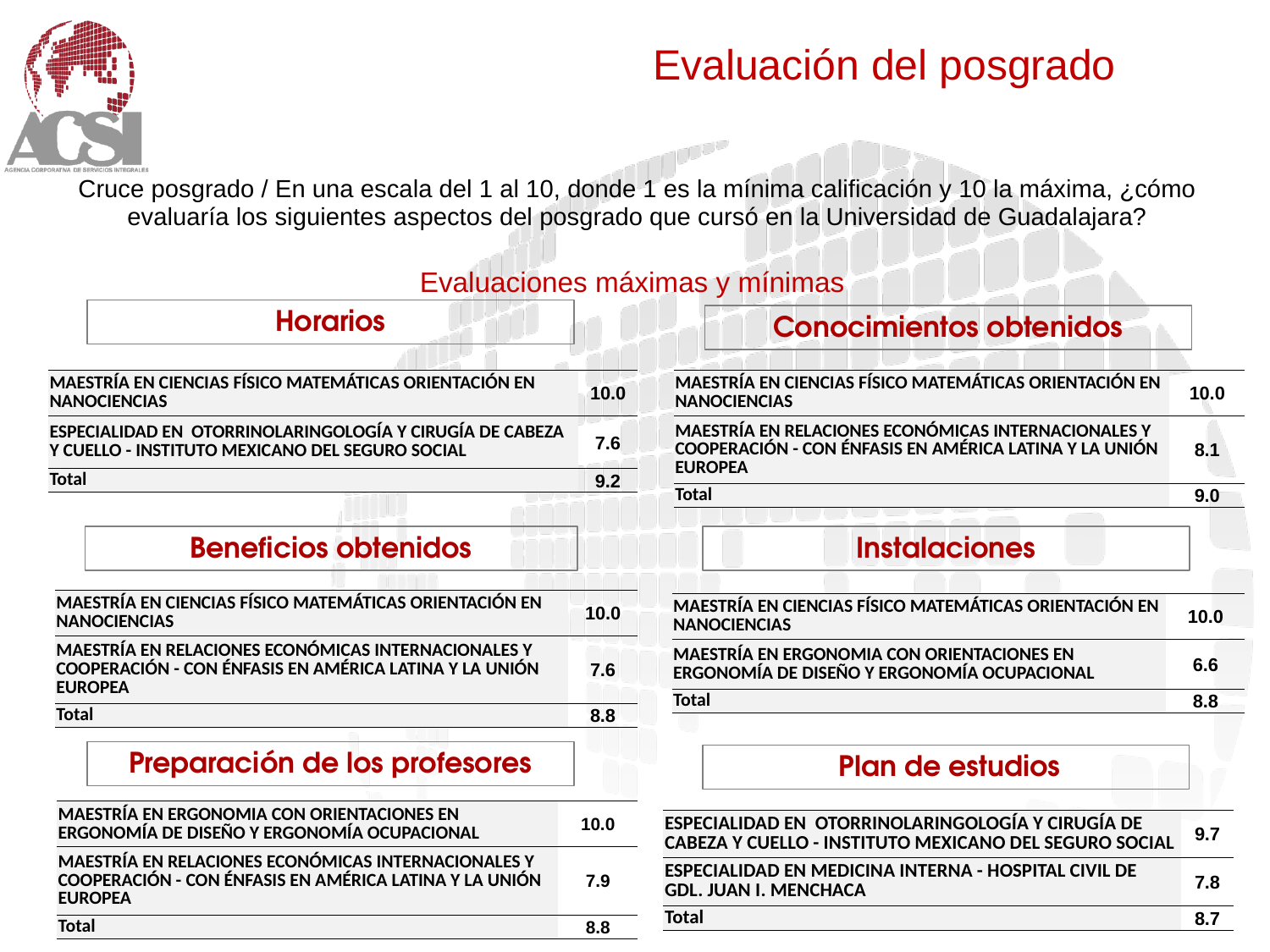

Evaluación del posgrado
Cruce posgrado / En una escala del 1 al 10, donde 1 es la mínima calificación y 10 la máxima, ¿cómo evaluaría los siguientes aspectos del posgrado que cursó en la Universidad de Guadalajara?
Evaluaciones máximas y mínimas
Horarios
Conocimientos obtenidos
| MAESTRÍA EN CIENCIAS FÍSICO MATEMÁTICAS ORIENTACIÓN EN NANOCIENCIAS | 10.0 |
| --- | --- |
| ESPECIALIDAD EN OTORRINOLARINGOLOGÍA Y CIRUGÍA DE CABEZA Y CUELLO - INSTITUTO MEXICANO DEL SEGURO SOCIAL | 7.6 |
| Total | 9.2 |
| MAESTRÍA EN CIENCIAS FÍSICO MATEMÁTICAS ORIENTACIÓN EN NANOCIENCIAS | 10.0 |
| --- | --- |
| MAESTRÍA EN RELACIONES ECONÓMICAS INTERNACIONALES Y COOPERACIÓN - CON ÉNFASIS EN AMÉRICA LATINA Y LA UNIÓN EUROPEA | 8.1 |
| Total | 9.0 |
Beneficios obtenidos
Instalaciones
| MAESTRÍA EN CIENCIAS FÍSICO MATEMÁTICAS ORIENTACIÓN EN NANOCIENCIAS | 10.0 |
| --- | --- |
| MAESTRÍA EN RELACIONES ECONÓMICAS INTERNACIONALES Y COOPERACIÓN - CON ÉNFASIS EN AMÉRICA LATINA Y LA UNIÓN EUROPEA | 7.6 |
| Total | 8.8 |
| MAESTRÍA EN CIENCIAS FÍSICO MATEMÁTICAS ORIENTACIÓN EN NANOCIENCIAS | 10.0 |
| --- | --- |
| MAESTRÍA EN ERGONOMIA CON ORIENTACIONES EN ERGONOMÍA DE DISEÑO Y ERGONOMÍA OCUPACIONAL | 6.6 |
| Total | 8.8 |
Preparación de los profesores
 Plan de estudios
| MAESTRÍA EN ERGONOMIA CON ORIENTACIONES EN ERGONOMÍA DE DISEÑO Y ERGONOMÍA OCUPACIONAL | 10.0 |
| --- | --- |
| MAESTRÍA EN RELACIONES ECONÓMICAS INTERNACIONALES Y COOPERACIÓN - CON ÉNFASIS EN AMÉRICA LATINA Y LA UNIÓN EUROPEA | 7.9 |
| Total | 8.8 |

| ESPECIALIDAD EN OTORRINOLARINGOLOGÍA Y CIRUGÍA DE CABEZA Y CUELLO - INSTITUTO MEXICANO DEL SEGURO SOCIAL | 9.7 |
| --- | --- |
| ESPECIALIDAD EN MEDICINA INTERNA - HOSPITAL CIVIL DE GDL. JUAN I. MENCHACA | 7.8 |
| Total | 8.7 |